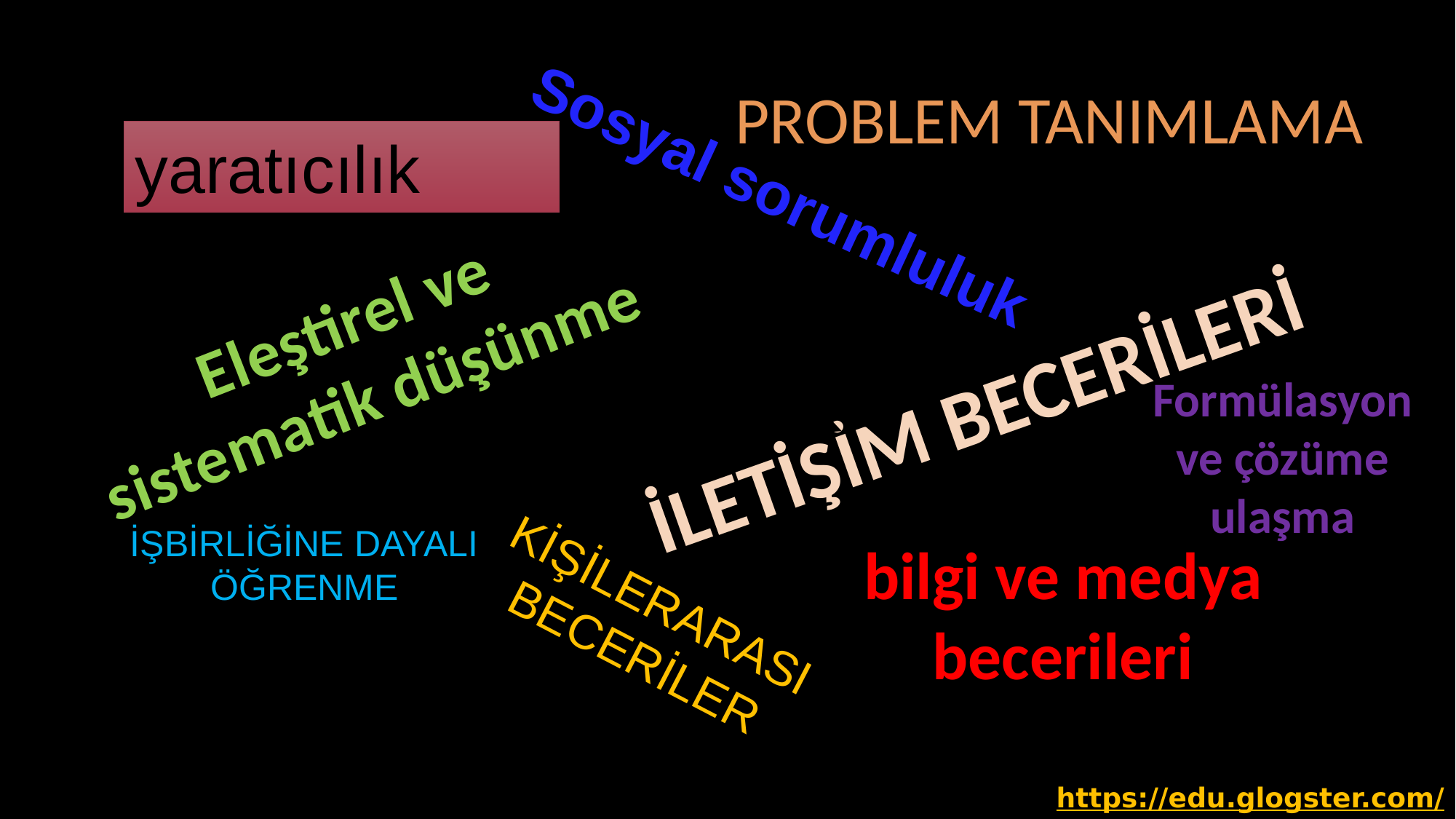

PROBLEM TANIMLAMA
yaratıcılık

Sosyal sorumluluk
Eleştirel ve sistematik düşünme
MERAK
İLETİŞİM BECERİLERİ
Formülasyon ve çözüme ulaşma
İŞBİRLİĞİNE DAYALI ÖĞRENME
bilgi ve medya becerileri
KİŞİLERARASI BECERİLER
https://edu.glogster.com/